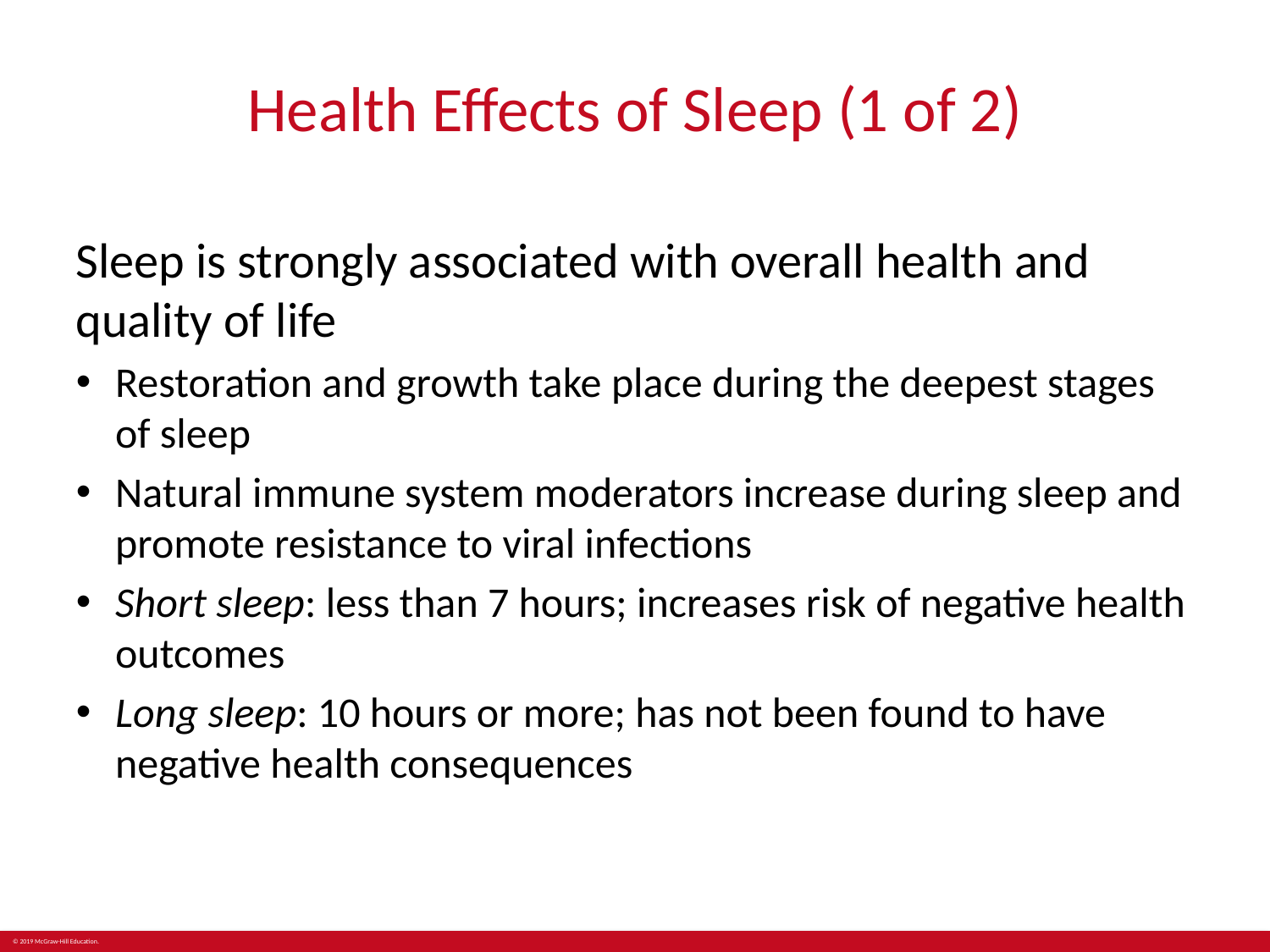

# Health Effects of Sleep (1 of 2)
Sleep is strongly associated with overall health and quality of life
Restoration and growth take place during the deepest stages of sleep
Natural immune system moderators increase during sleep and promote resistance to viral infections
Short sleep: less than 7 hours; increases risk of negative health outcomes
Long sleep: 10 hours or more; has not been found to have negative health consequences